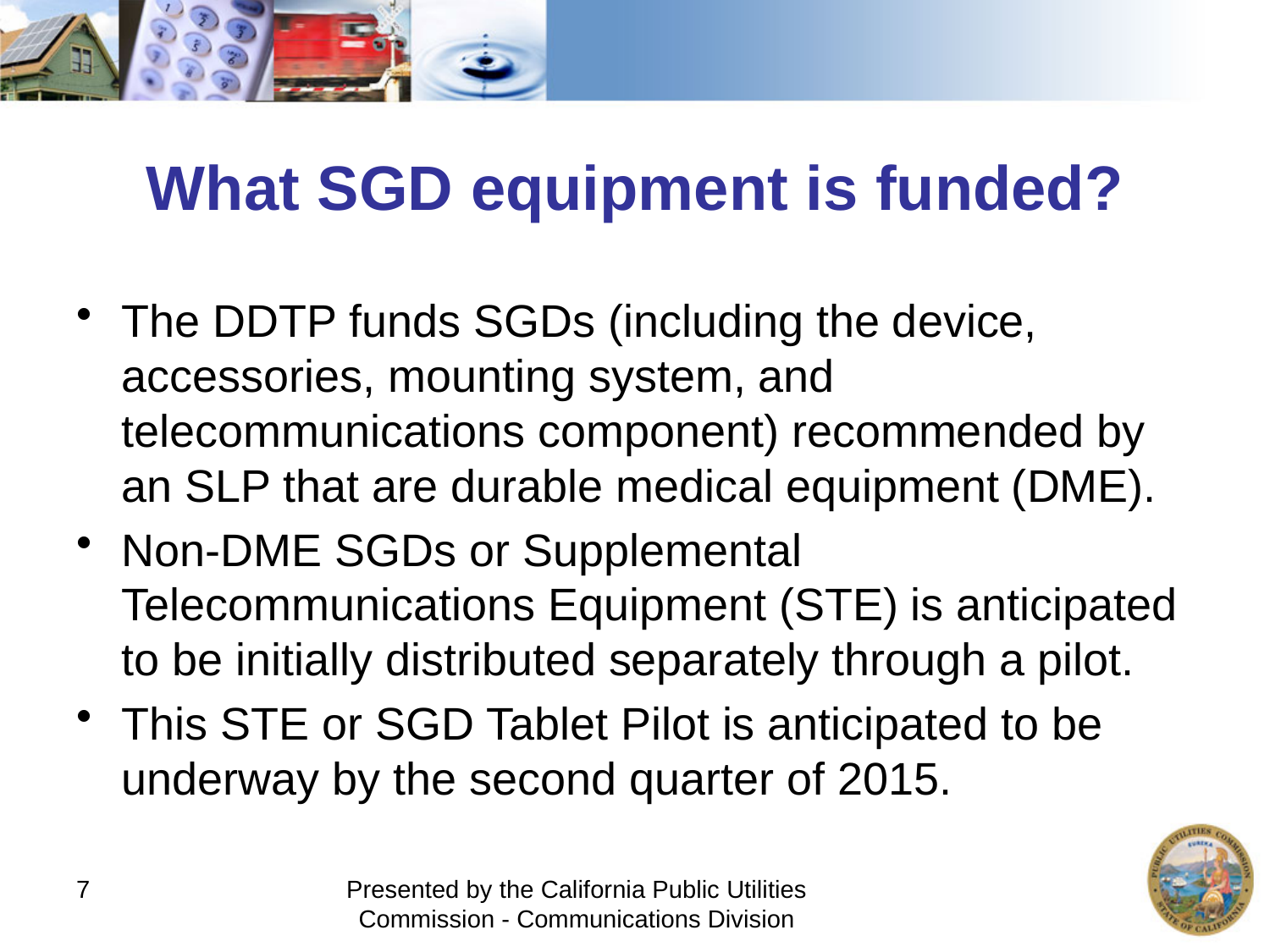

# What SGD equipment is funded?
The DDTP funds SGDs (including the device, accessories, mounting system, and telecommunications component) recommended by an SLP that are durable medical equipment (DME).
Non-DME SGDs or Supplemental Telecommunications Equipment (STE) is anticipated to be initially distributed separately through a pilot.
This STE or SGD Tablet Pilot is anticipated to be underway by the second quarter of 2015.

7
Presented by the California Public Utilities Commission - Communications Division